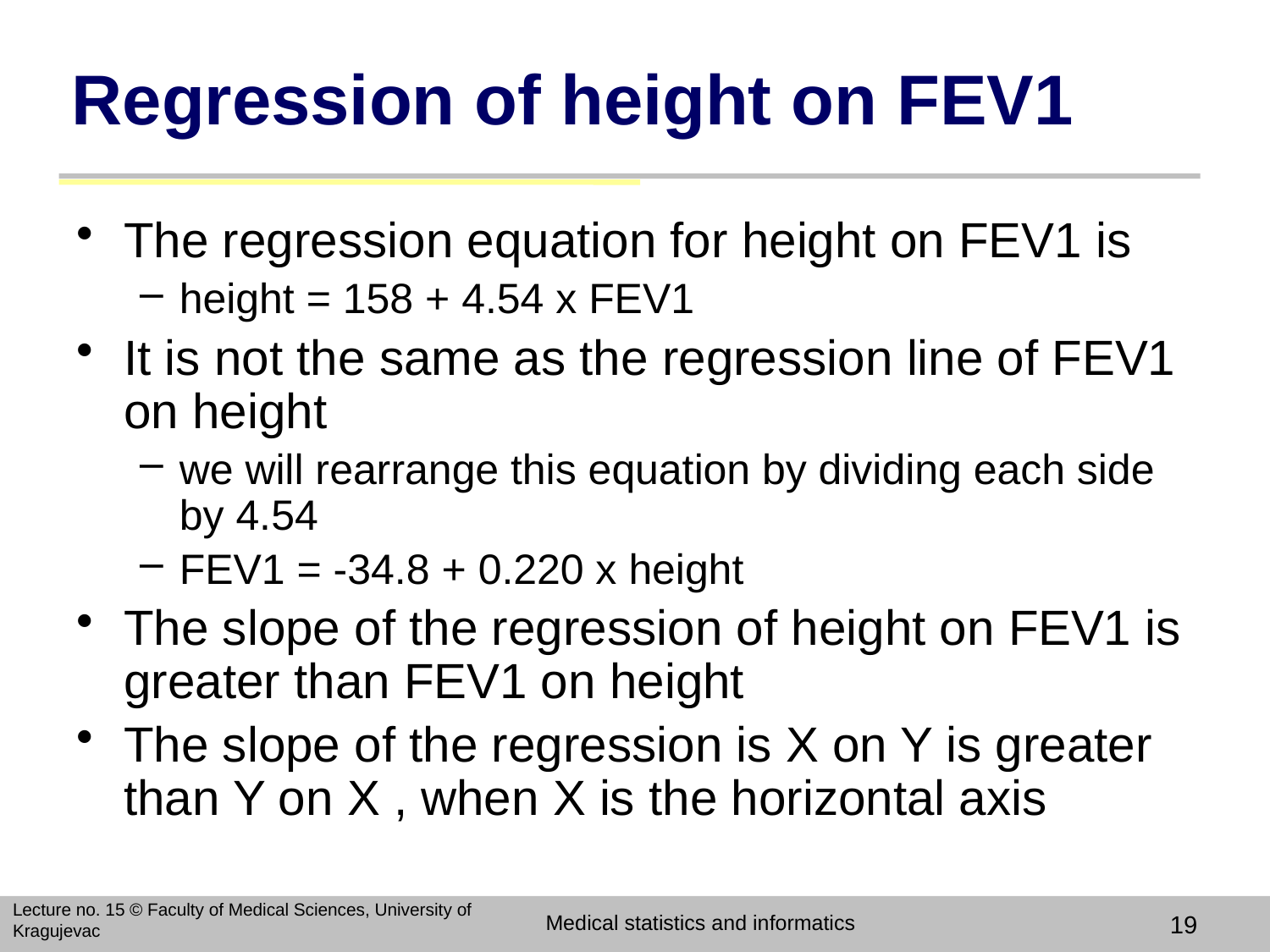

# Regression of height on FEV1
The regression equation for height on FEV1 is
height = 158 + 4.54 x FEV1
It is not the same as the regression line of FEV1 on height
we will rearrange this equation by dividing each side by 4.54
FEV1 = -34.8 + 0.220 x height
The slope of the regression of height on FEV1 is greater than FEV1 on height
The slope of the regression is X on Y is greater than Y on X , when X is the horizontal axis
Lecture no. 15 © Faculty of Medical Sciences, University of Kragujevac
Medical statistics and informatics
19